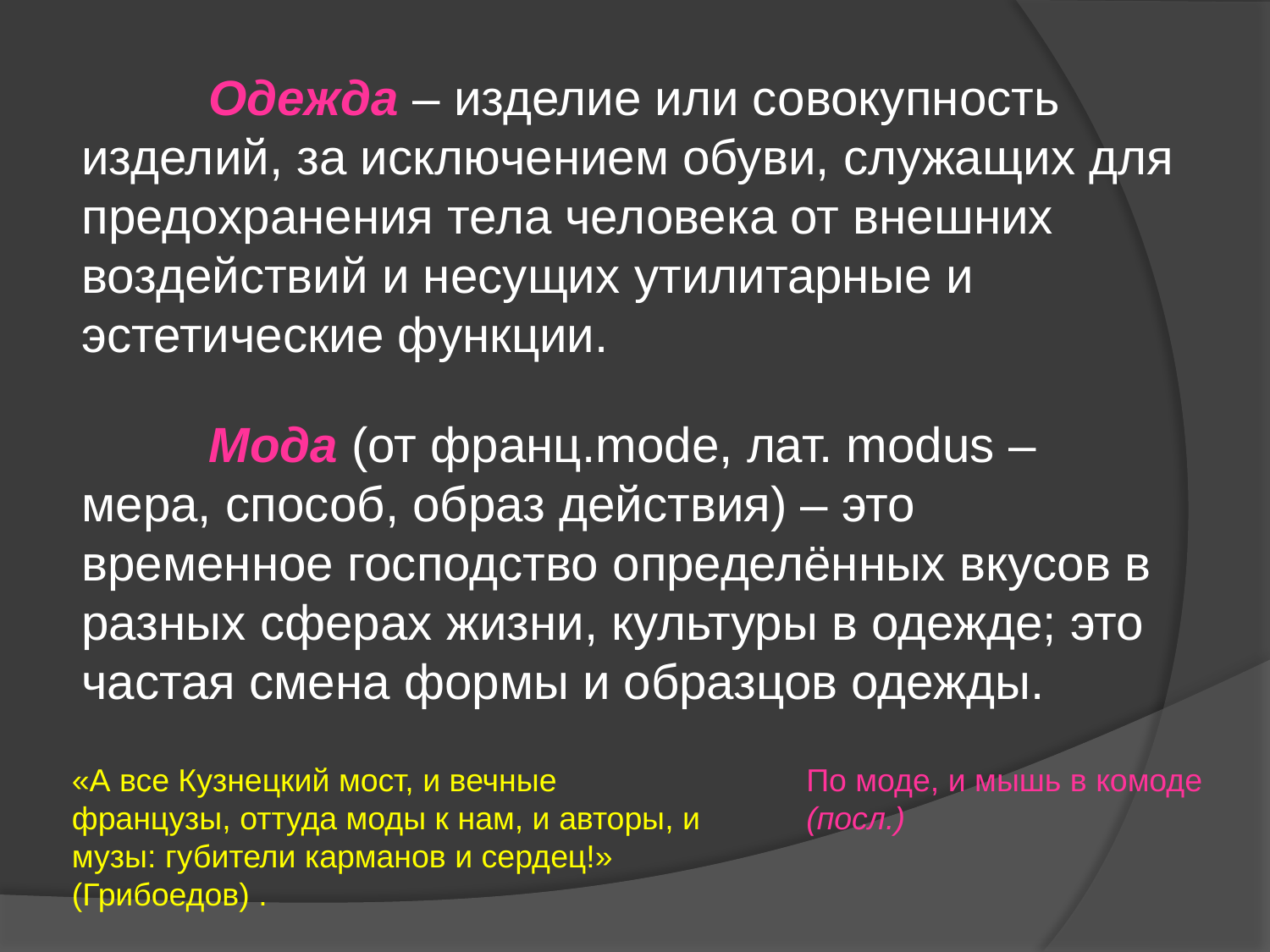

Одежда – изделие или совокупность изделий, за исключением обуви, служащих для предохранения тела человека от внешних воздействий и несущих утилитарные и эстетические функции.
	Мода (от франц.mode, лат. modus – мера, способ, образ действия) – это временное господство определённых вкусов в разных сферах жизни, культуры в одежде; это частая смена формы и образцов одежды.
«А все Кузнецкий мост, и вечные французы, оттуда моды к нам, и авторы, и музы: губители карманов и сердец!» (Грибоедов) .
По моде, и мышь в комоде (посл.)